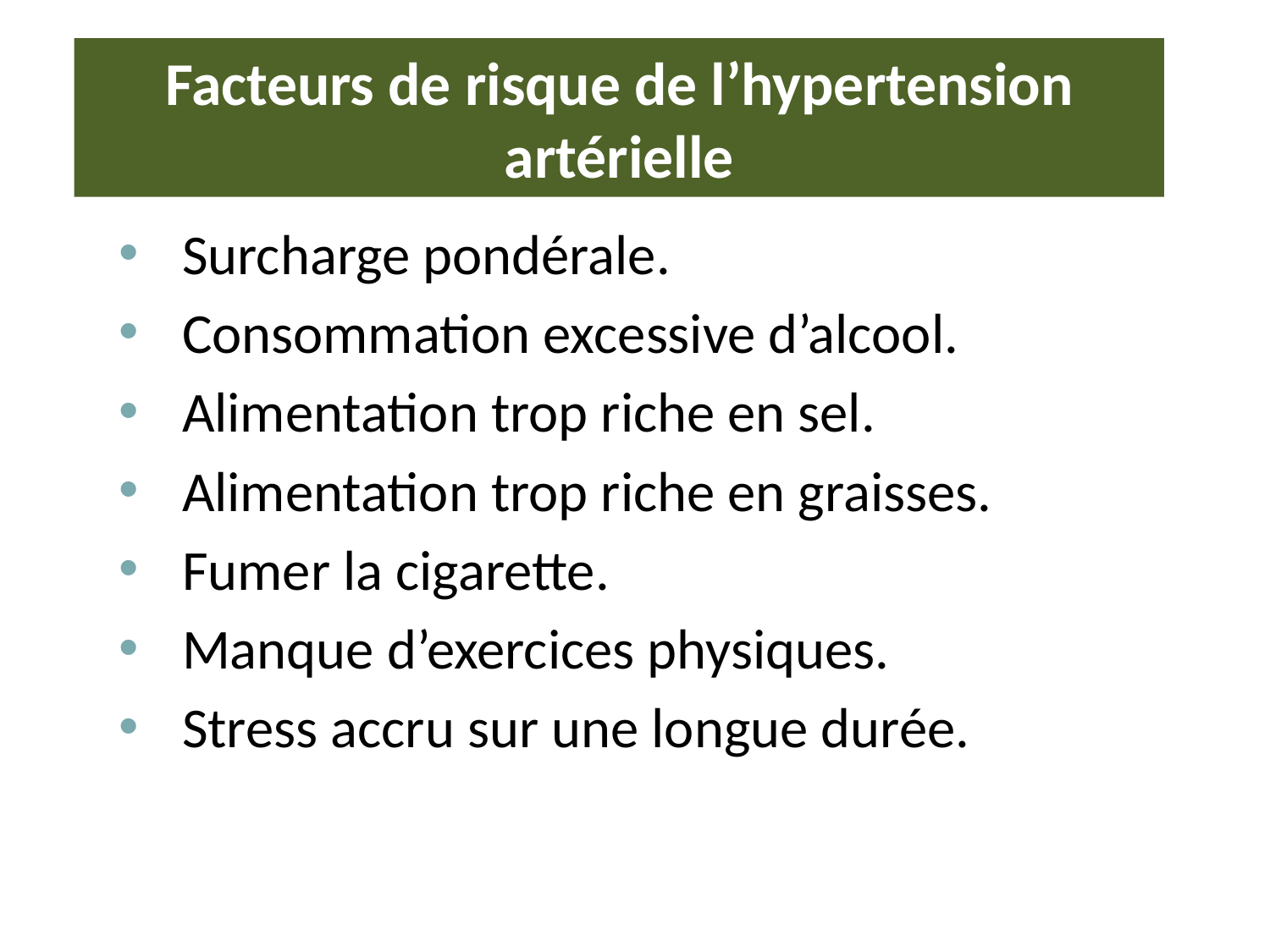

# Facteurs de risque de l’hypertension artérielle
Surcharge pondérale.
Consommation excessive d’alcool.
Alimentation trop riche en sel.
Alimentation trop riche en graisses.
Fumer la cigarette.
Manque d’exercices physiques.
Stress accru sur une longue durée.